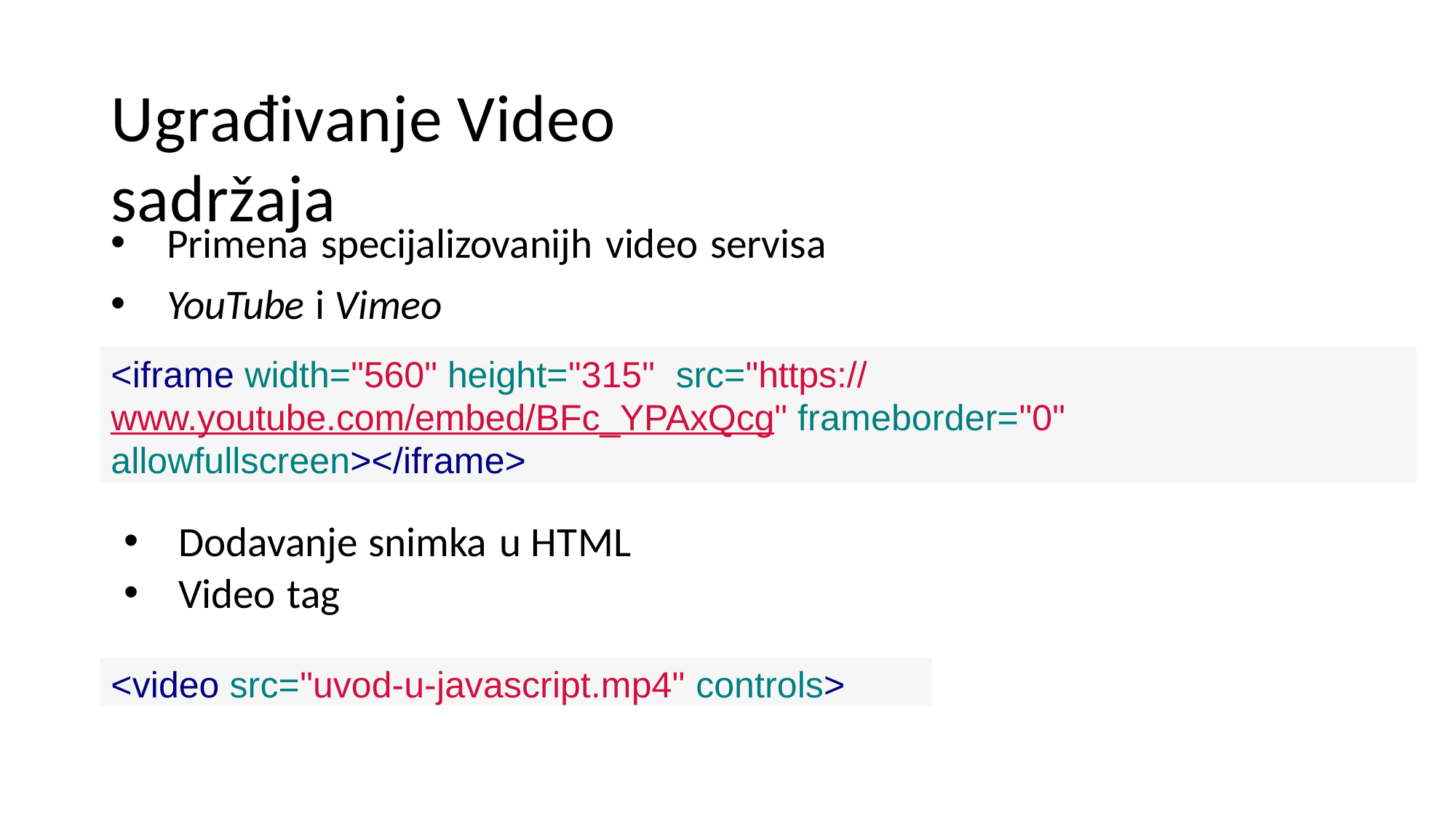

# Ugrađivanje Video sadržaja
Primena specijalizovanijh video servisa
YouTube i Vimeo
<iframe width="560" height="315"  src="https://www.youtube.com/embed/BFc_YPAxQcg" frameborder="0"  allowfullscreen></iframe>
Dodavanje snimka u HTML
Video tag
<video src="uvod-u-javascript.mp4" controls>